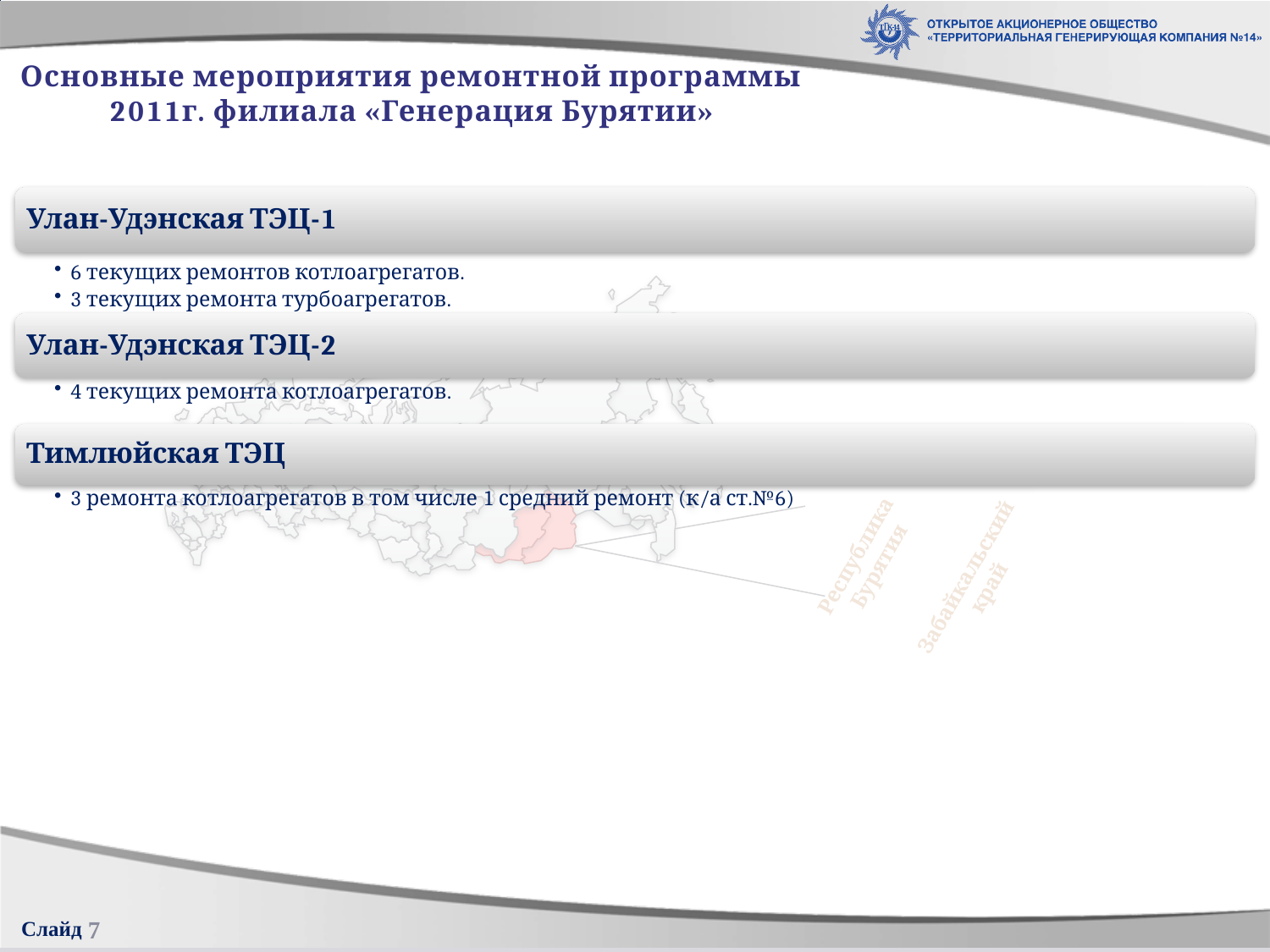

[unsupported chart]

[unsupported chart]

[unsupported chart]

[unsupported chart]

# Основные мероприятия ремонтной программы 2011г. филиала «Генерация Бурятии»
Улан-Удэнская ТЭЦ-1
6 текущих ремонтов котлоагрегатов.
3 текущих ремонта турбоагрегатов.
Улан-Удэнская ТЭЦ-2
4 текущих ремонта котлоагрегатов.
Тимлюйская ТЭЦ
3 ремонта котлоагрегатов в том числе 1 средний ремонт (к/а ст.№6)
7